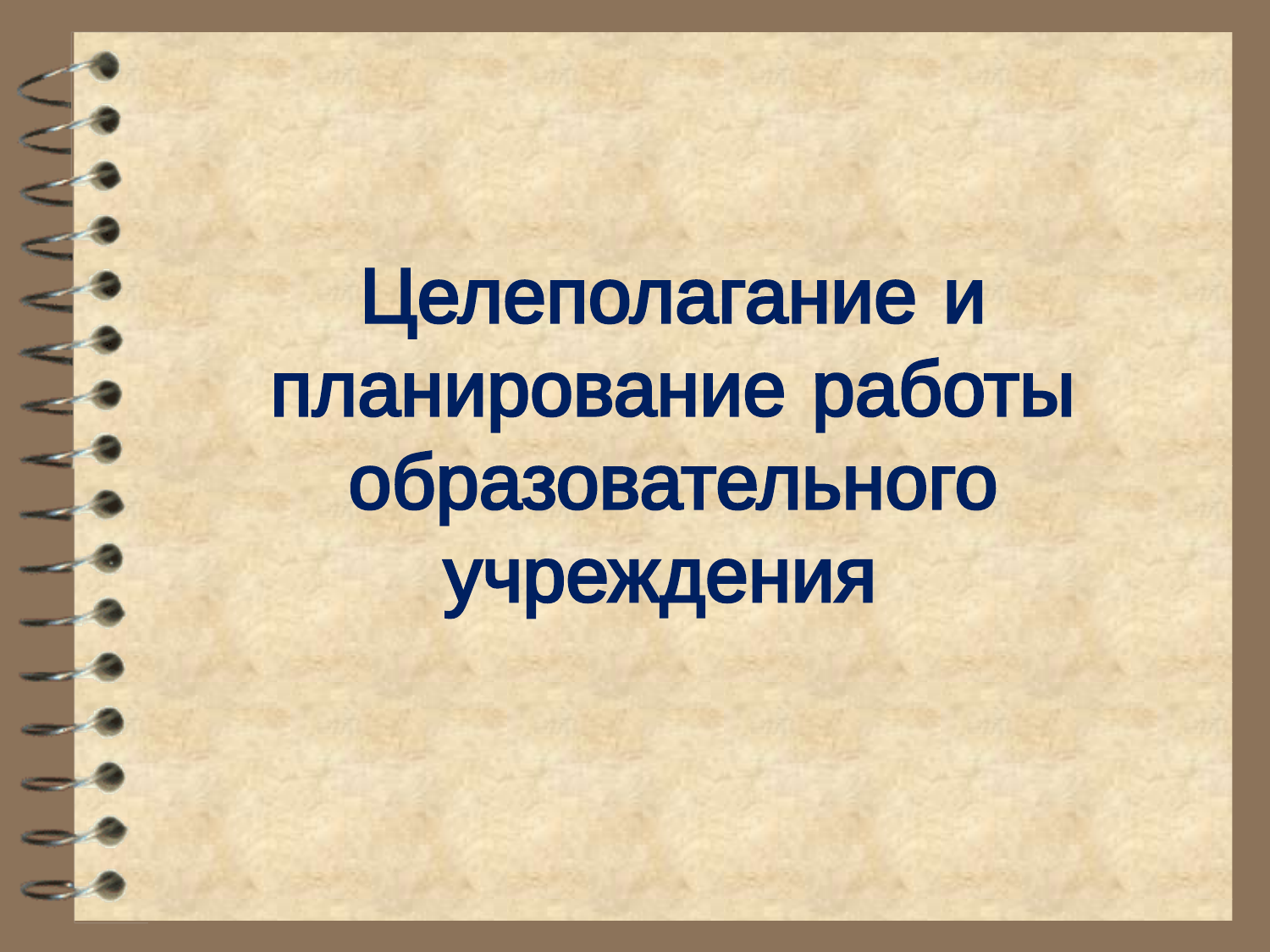

# Целеполагание и планирование работы образовательного учреждения